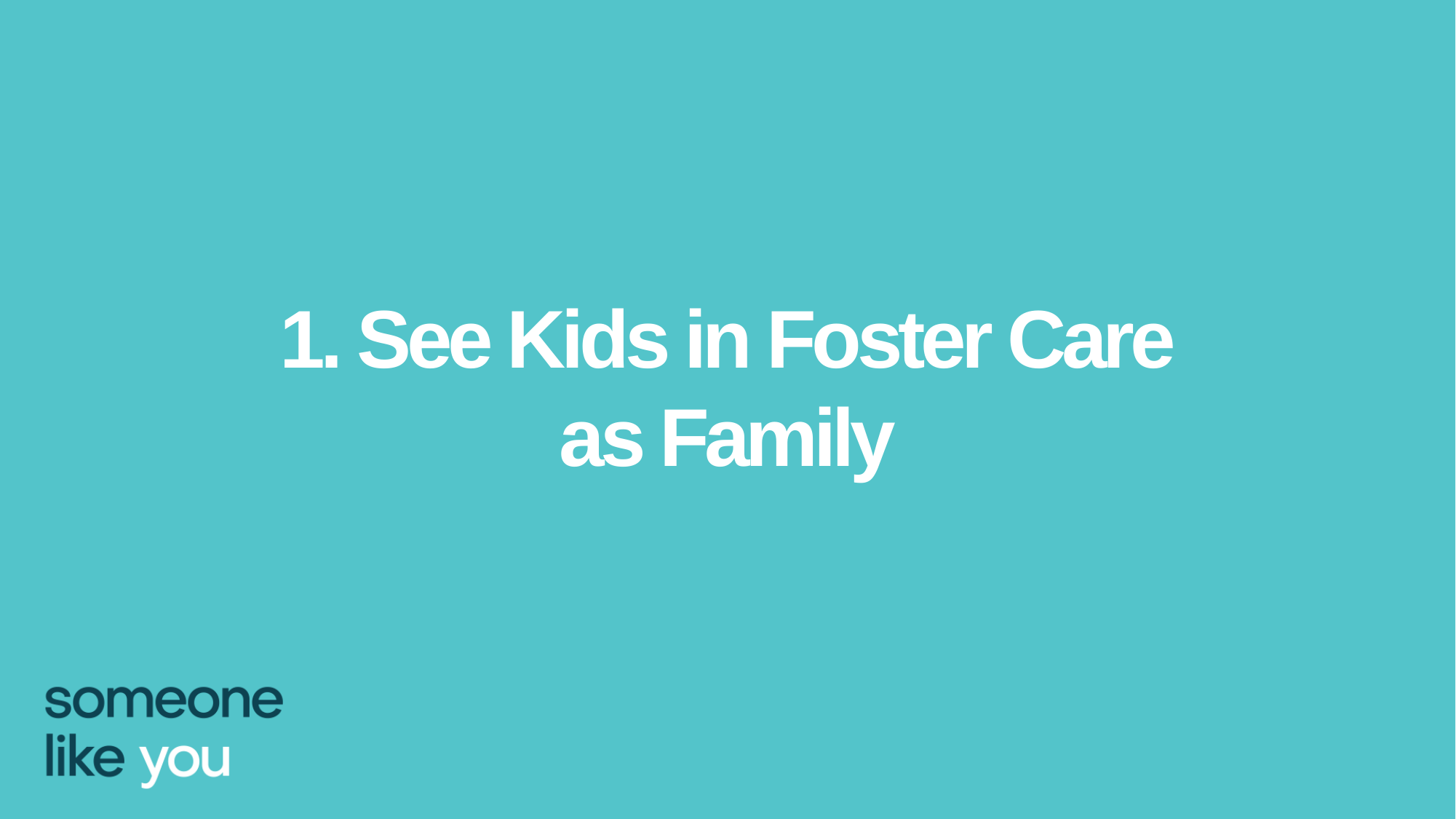

1. See Kids in Foster Care
as Family